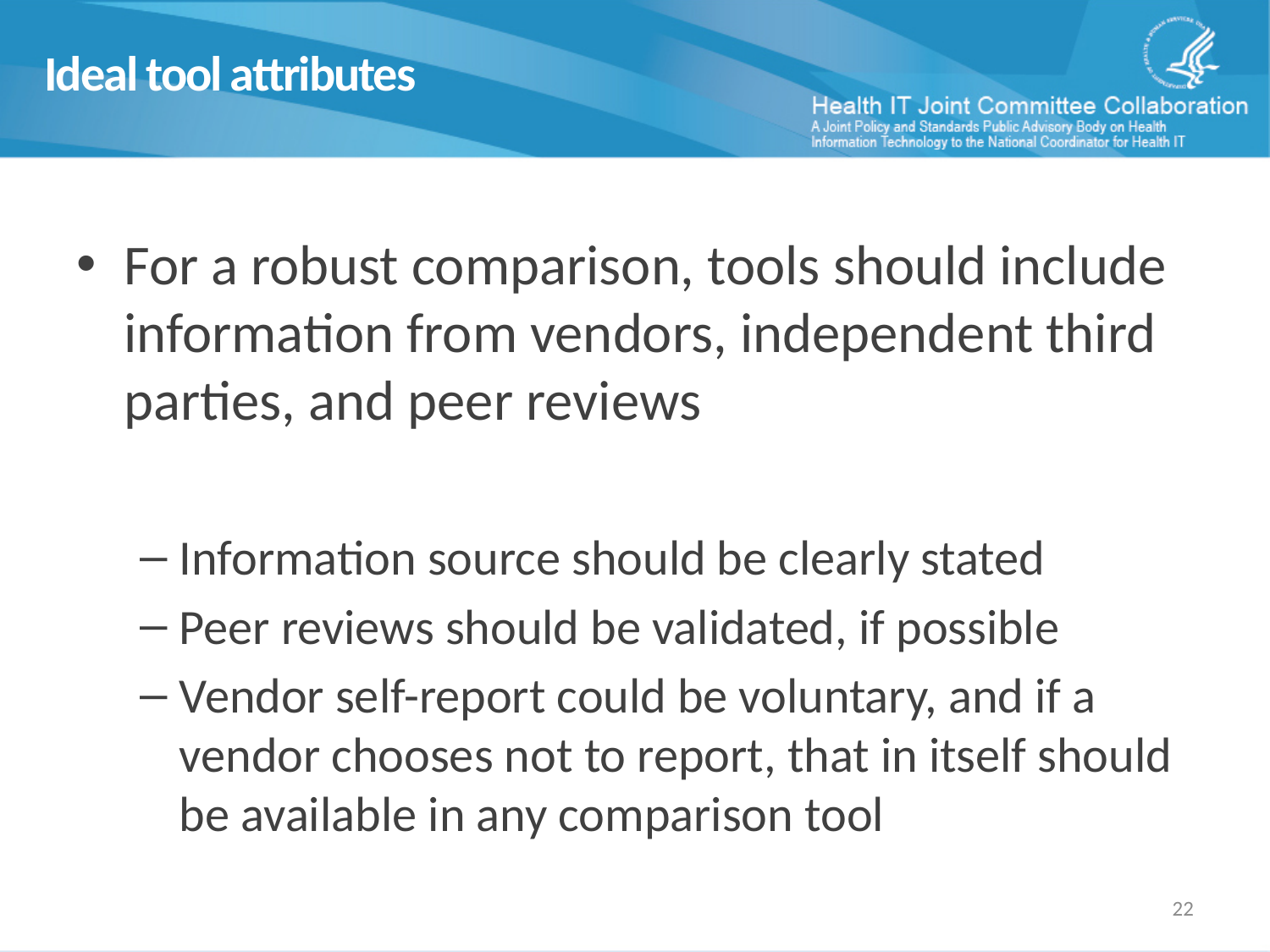

# Ideal tool attributes
For a robust comparison, tools should include information from vendors, independent third parties, and peer reviews

Information source should be clearly stated
Peer reviews should be validated, if possible
Vendor self-report could be voluntary, and if a vendor chooses not to report, that in itself should be available in any comparison tool

22